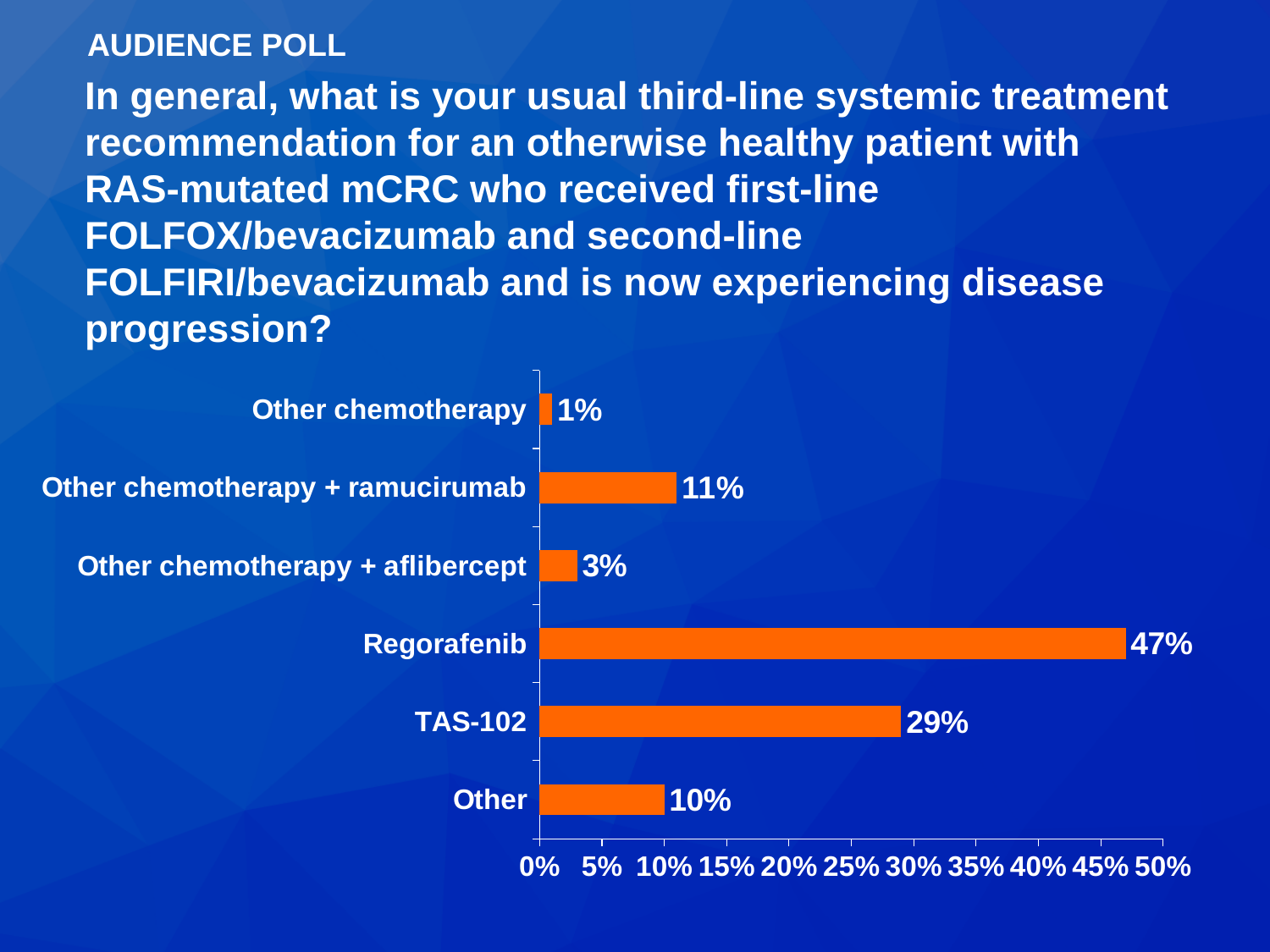

AUDIENCE POLL
In general, what is your usual third-line systemic treatment recommendation for an otherwise healthy patient with RAS-mutated mCRC who received first-line FOLFOX/bevacizumab and second-line FOLFIRI/bevacizumab and is now experiencing disease progression?

### Chart

| Category | Series 1 |
|---|---|
| Other | 0.1 |
| TAS-102 | 0.29 |
| Regorafenib | 0.47 |
| Other chemotherapy + aflibercept | 0.03 |
| Other chemotherapy + ramucirumab | 0.11 |
| Other chemotherapy | 0.01 |